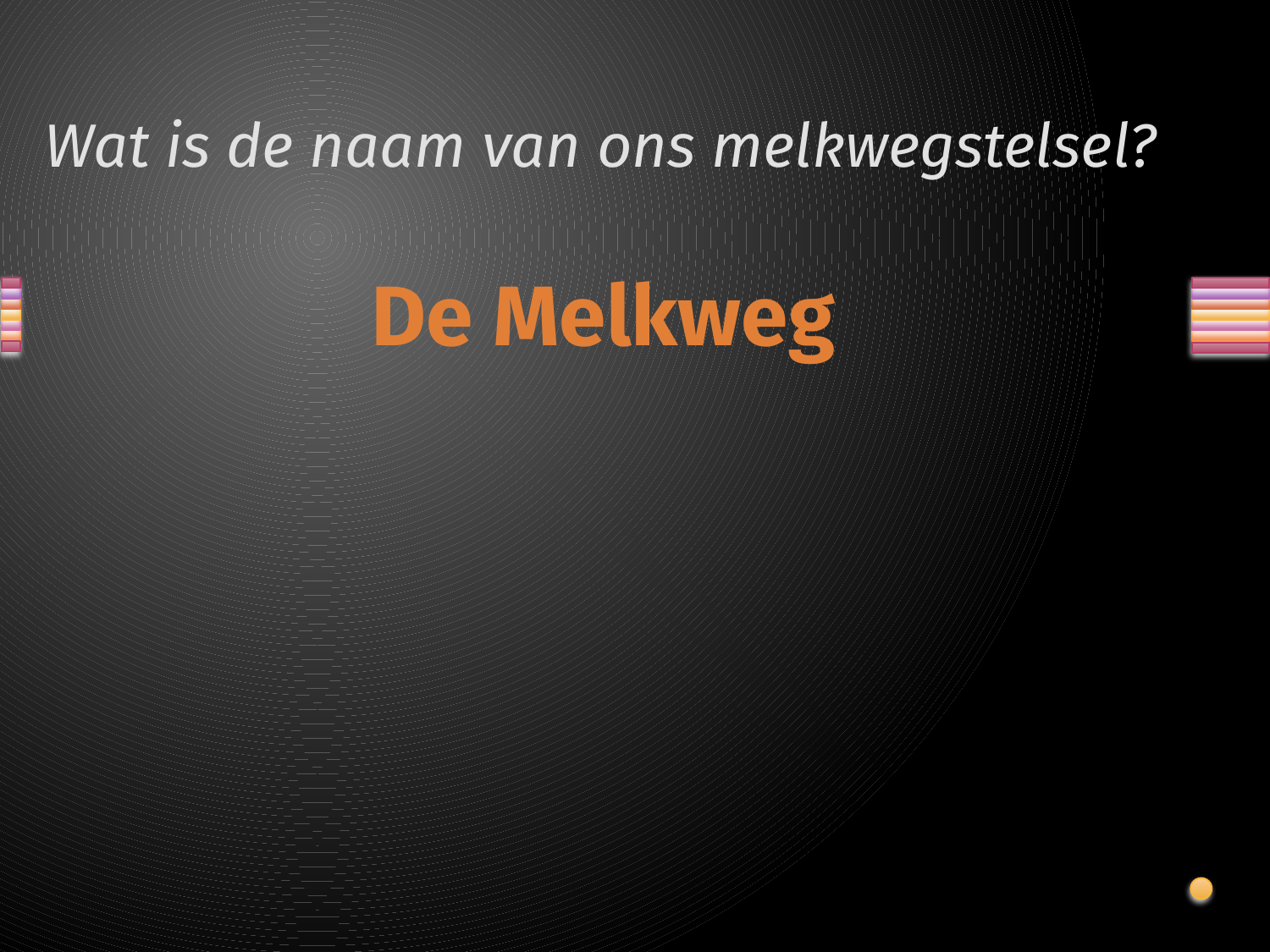

# Wat is de naam van ons melkwegstelsel?
De Melkweg